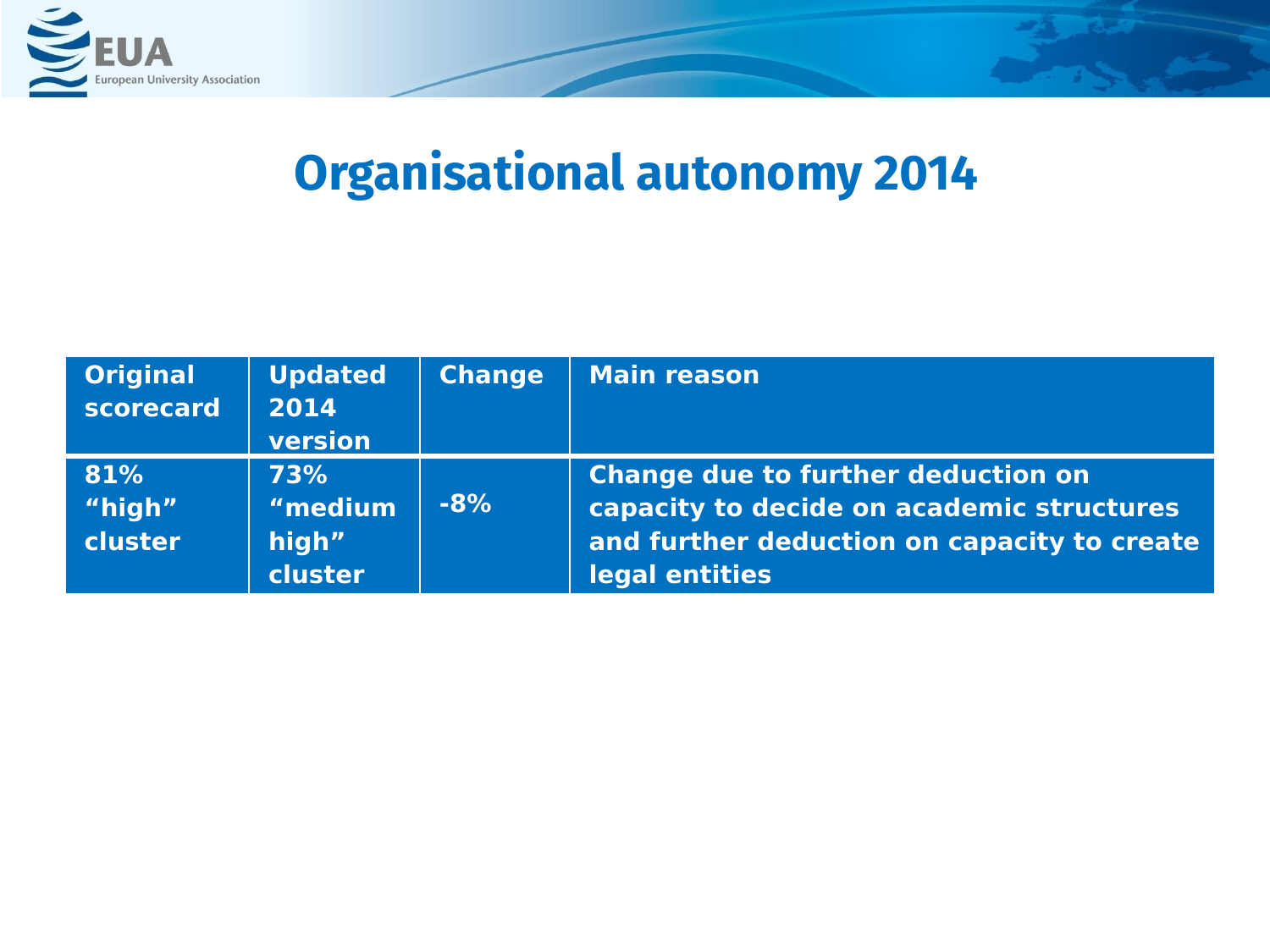

# Organisational autonomy 2014
| Original scorecard | Updated 2014 version | Change | Main reason |
| --- | --- | --- | --- |
| 81% “high” cluster | 73% “medium high” cluster | -8% | Change due to further deduction on capacity to decide on academic structures and further deduction on capacity to create legal entities |